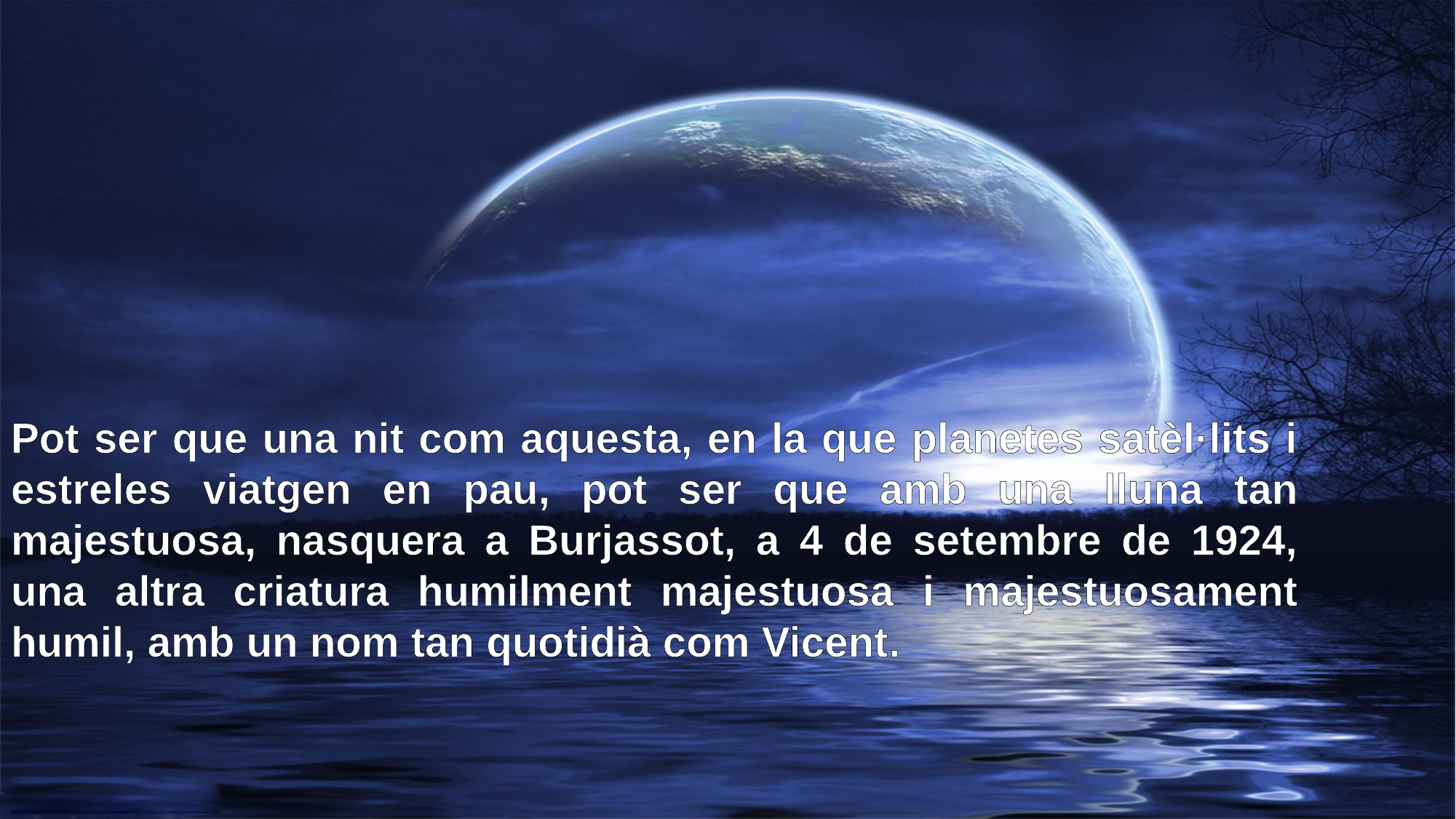

Pot ser que una nit com aquesta, en la que planetes satèl·lits i estreles viatgen en pau, pot ser que amb una lluna tan majestuosa, nasquera a Burjassot, a 4 de setembre de 1924, una altra criatura humilment majestuosa i majestuosament humil, amb un nom tan quotidià com Vicent.